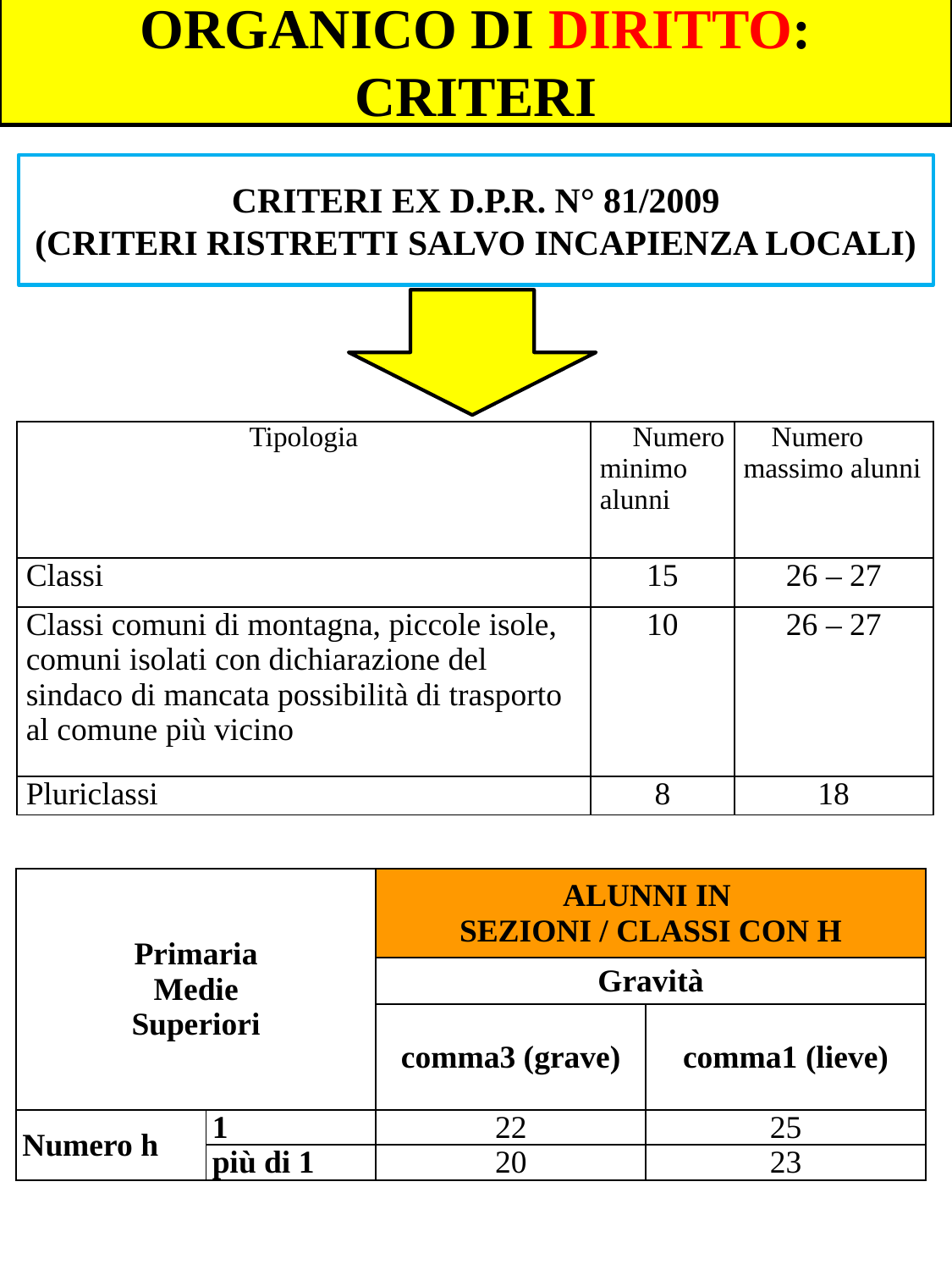

ORGANICO DI DIRITTO: CRITERI
CRITERI EX D.P.R. N° 81/2009
(CRITERI RISTRETTI SALVO INCAPIENZA LOCALI)

| Tipologia | Numero minimo alunni | Numero massimo alunni |
| --- | --- | --- |
| Classi | 15 | 26 – 27 |
| Classi comuni di montagna, piccole isole, comuni isolati con dichiarazione del sindaco di mancata possibilità di trasporto al comune più vicino | 10 | 26 – 27 |
| Pluriclassi | 8 | 18 |
| Primaria Medie Superiori |  | ALUNNI IN SEZIONI / CLASSI CON H |  |
| --- | --- | --- | --- |
|  |  | Gravità |  |
|  |  | comma3 (grave) | comma1 (lieve) |
| Numero h | 1 | 22 | 25 |
|  | più di 1 | 20 | 23 |